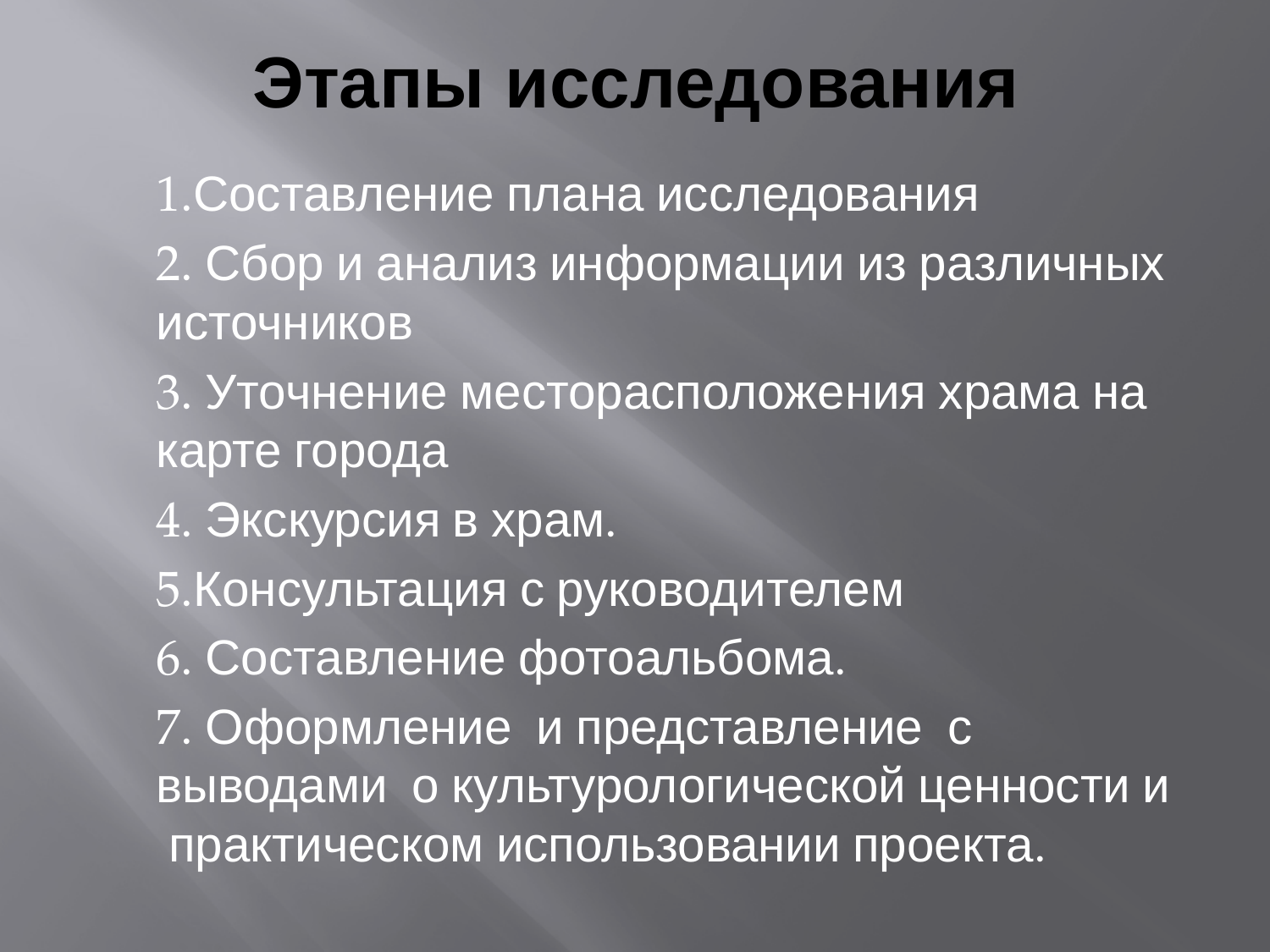

# Этапы исследования
1.Составление плана исследования
2. Сбор и анализ информации из различных источников
3. Уточнение месторасположения храма на карте города
4. Экскурсия в храм.
5.Консультация с руководителем
6. Составление фотоальбома.
7. Оформление  и представление  с выводами  о культурологической ценности и  практическом использовании проекта.